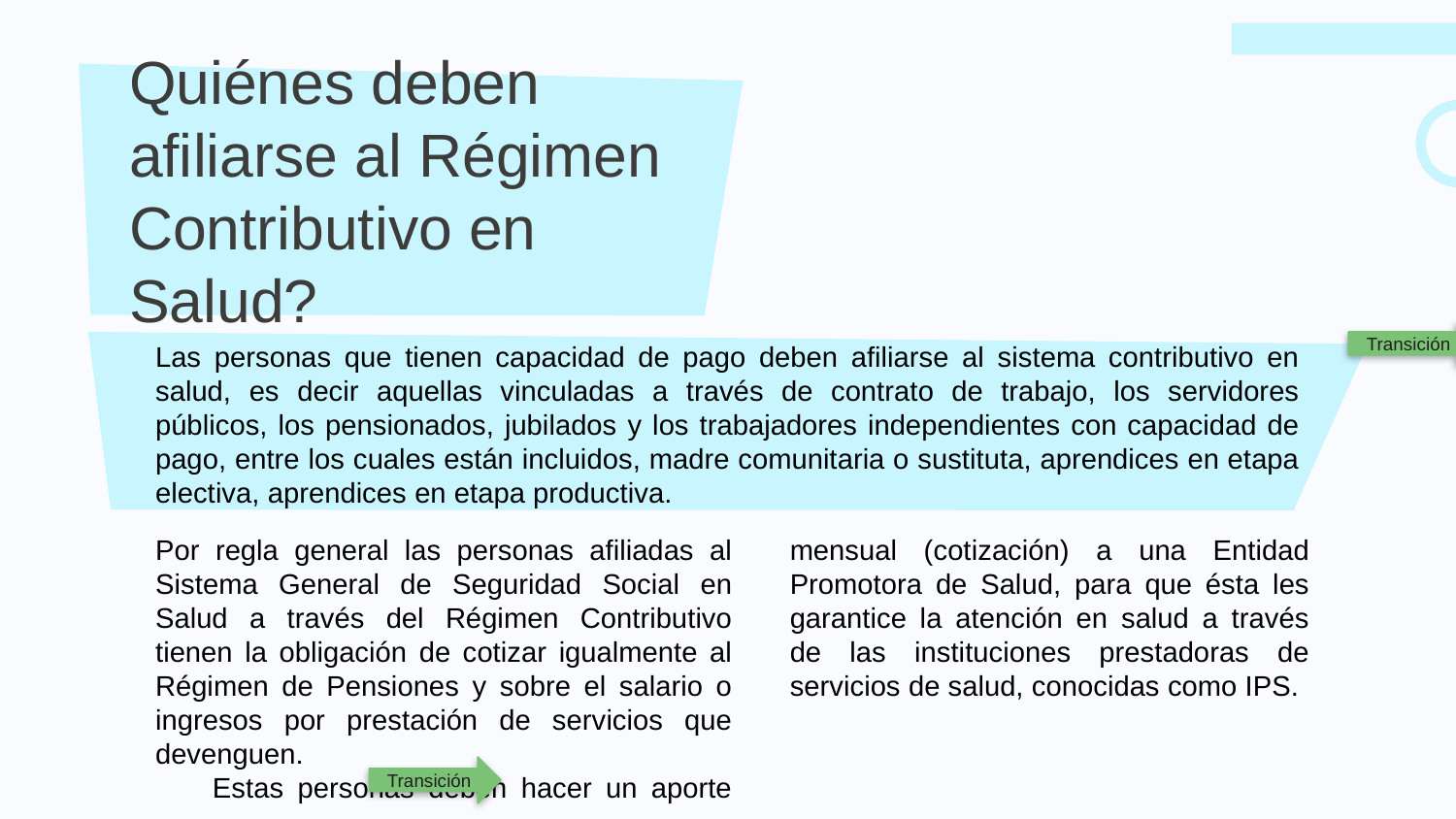

# Quiénes deben afiliarse al Régimen Contributivo en Salud?
Transición

Las personas que tienen capacidad de pago deben afiliarse al sistema contributivo en salud, es decir aquellas vinculadas a través de contrato de trabajo, los servidores públicos, los pensionados, jubilados y los trabajadores independientes con capacidad de pago, entre los cuales están incluidos, madre comunitaria o sustituta, aprendices en etapa electiva, aprendices en etapa productiva.

Por regla general las personas afiliadas al Sistema General de Seguridad Social en Salud a través del Régimen Contributivo tienen la obligación de cotizar igualmente al Régimen de Pensiones y sobre el salario o ingresos por prestación de servicios que devenguen.
Estas personas deben hacer un aporte mensual (cotización) a una Entidad Promotora de Salud, para que ésta les garantice la atención en salud a través de las instituciones prestadoras de servicios de salud, conocidas como IPS.
Transición